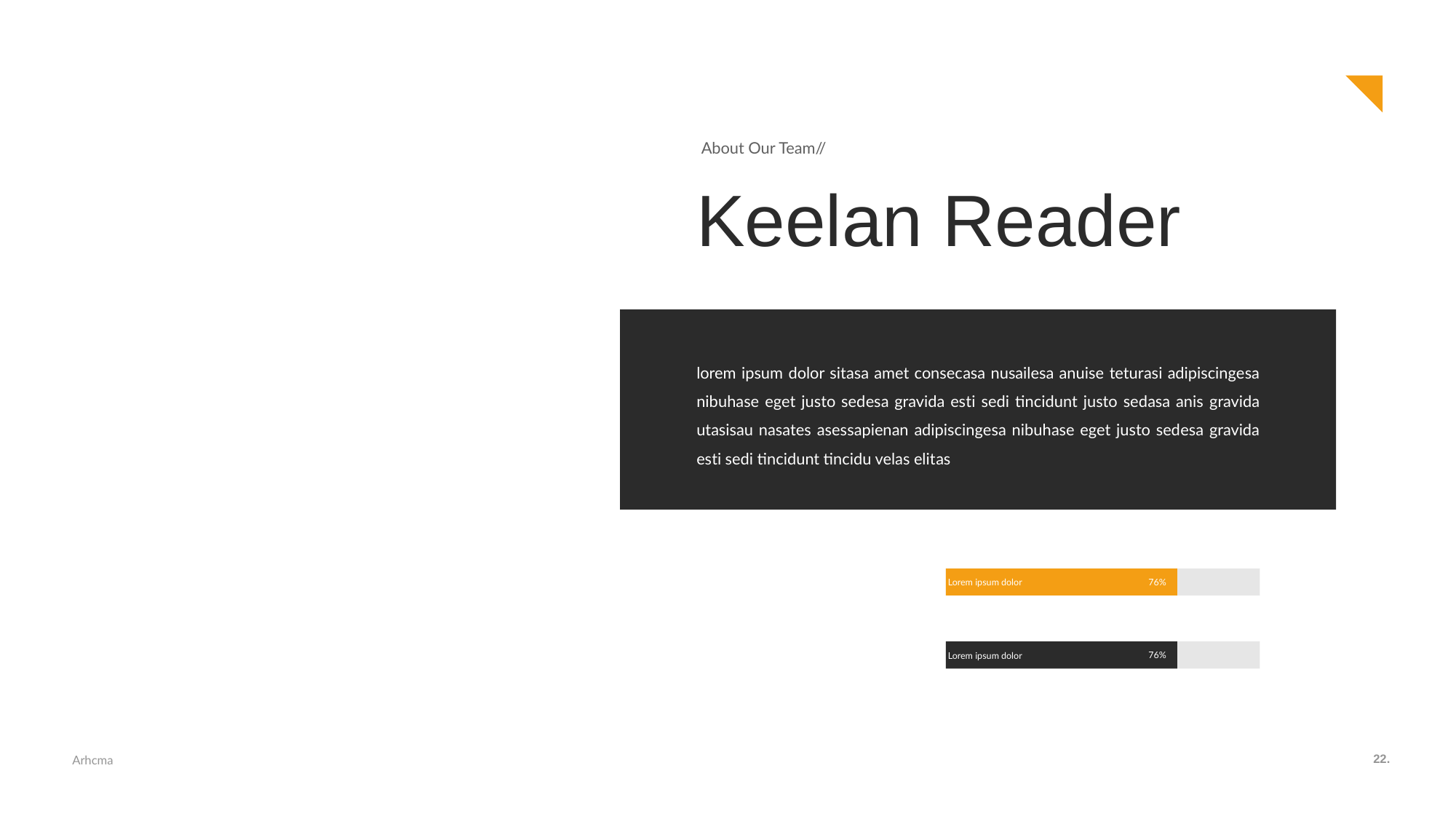

About Our Team//

Keelan Reader

lorem ipsum dolor sitasa amet consecasa nusailesa anuise teturasi adipiscingesa nibuhase eget justo sedesa gravida esti sedi tincidunt justo sedasa anis gravida utasisau nasates asessapienan adipiscingesa nibuhase eget justo sedesa gravida esti sedi tincidunt tincidu velas elitas

76%
Lorem ipsum dolor

76%
Lorem ipsum dolor
22.
Arhcma